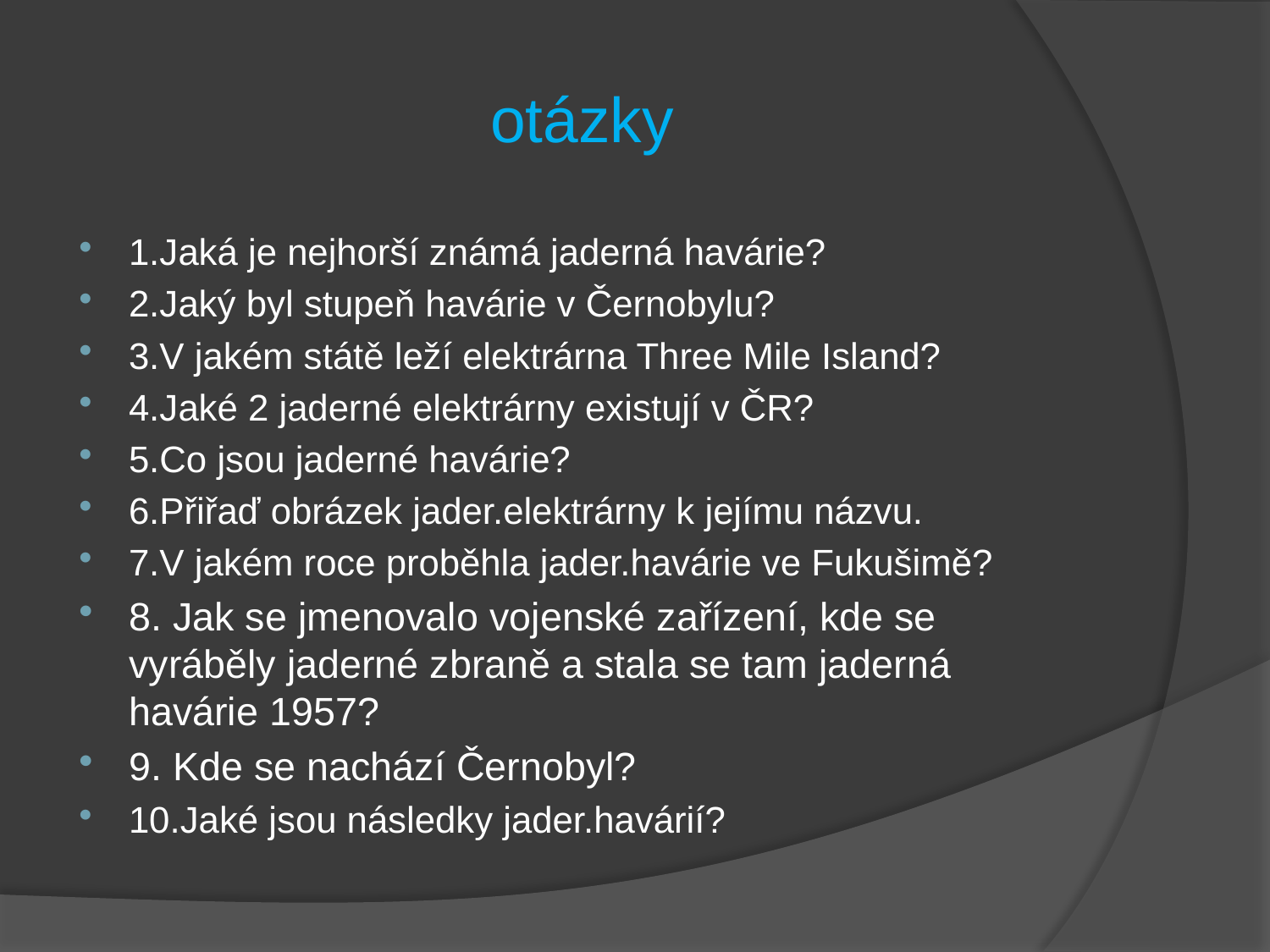

# otázky
1.Jaká je nejhorší známá jaderná havárie?
2.Jaký byl stupeň havárie v Černobylu?
3.V jakém státě leží elektrárna Three Mile Island?
4.Jaké 2 jaderné elektrárny existují v ČR?
5.Co jsou jaderné havárie?
6.Přiřaď obrázek jader.elektrárny k jejímu názvu.
7.V jakém roce proběhla jader.havárie ve Fukušimě?
8. Jak se jmenovalo vojenské zařízení, kde se vyráběly jaderné zbraně a stala se tam jaderná havárie 1957?
9. Kde se nachází Černobyl?
10.Jaké jsou následky jader.havárií?